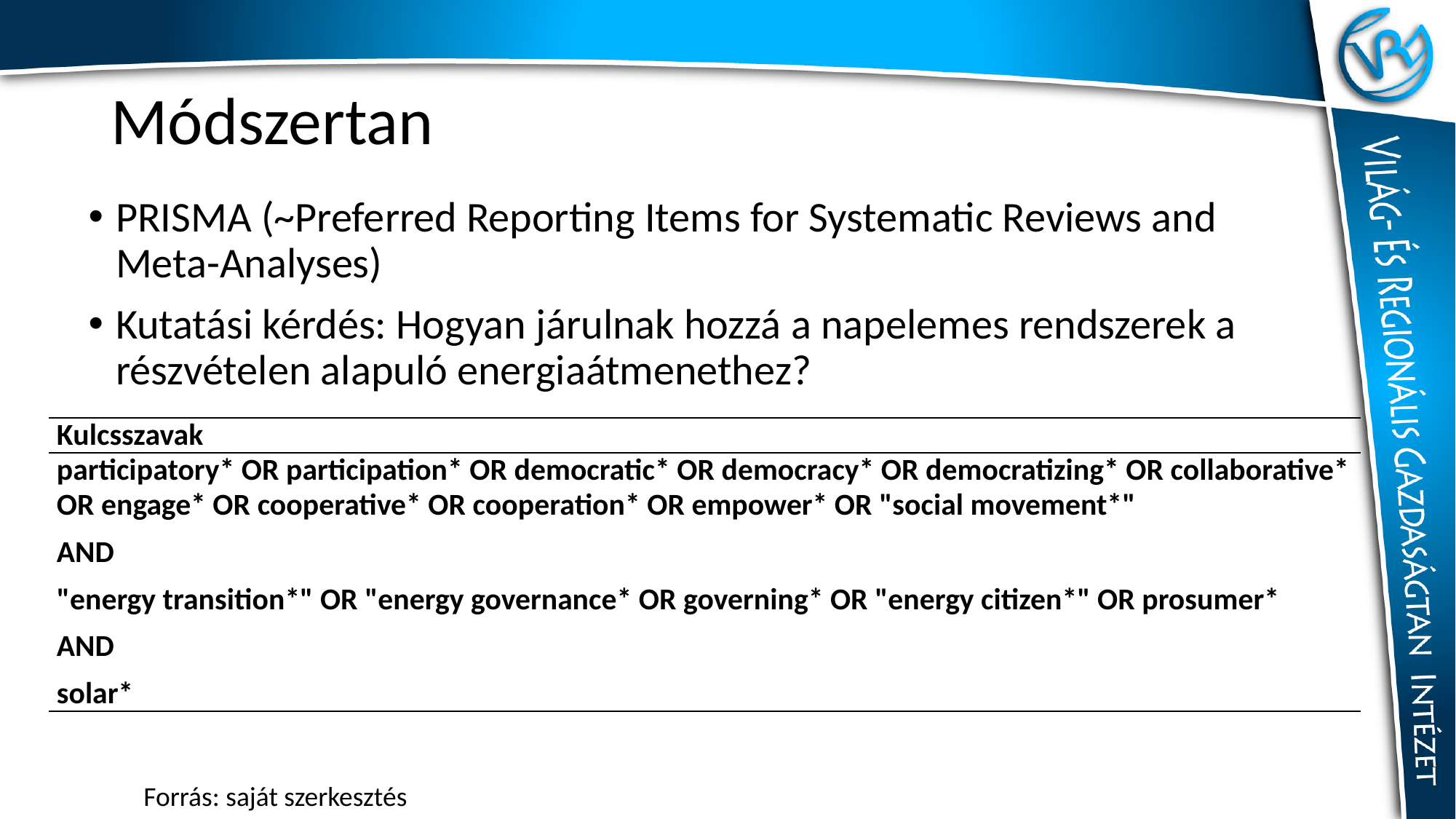

# Módszertan
PRISMA (~Preferred Reporting Items for Systematic Reviews and Meta-Analyses)
Kutatási kérdés: Hogyan járulnak hozzá a napelemes rendszerek a részvételen alapuló energiaátmenethez?
| Kulcsszavak |
| --- |
| participatory\* OR participation\* OR democratic\* OR democracy\* OR democratizing\* OR collaborative\* OR engage\* OR cooperative\* OR cooperation\* OR empower\* OR "social movement\*" AND "energy transition\*" OR "energy governance\* OR governing\* OR "energy citizen\*" OR prosumer\* AND solar\* |
Forrás: saját szerkesztés